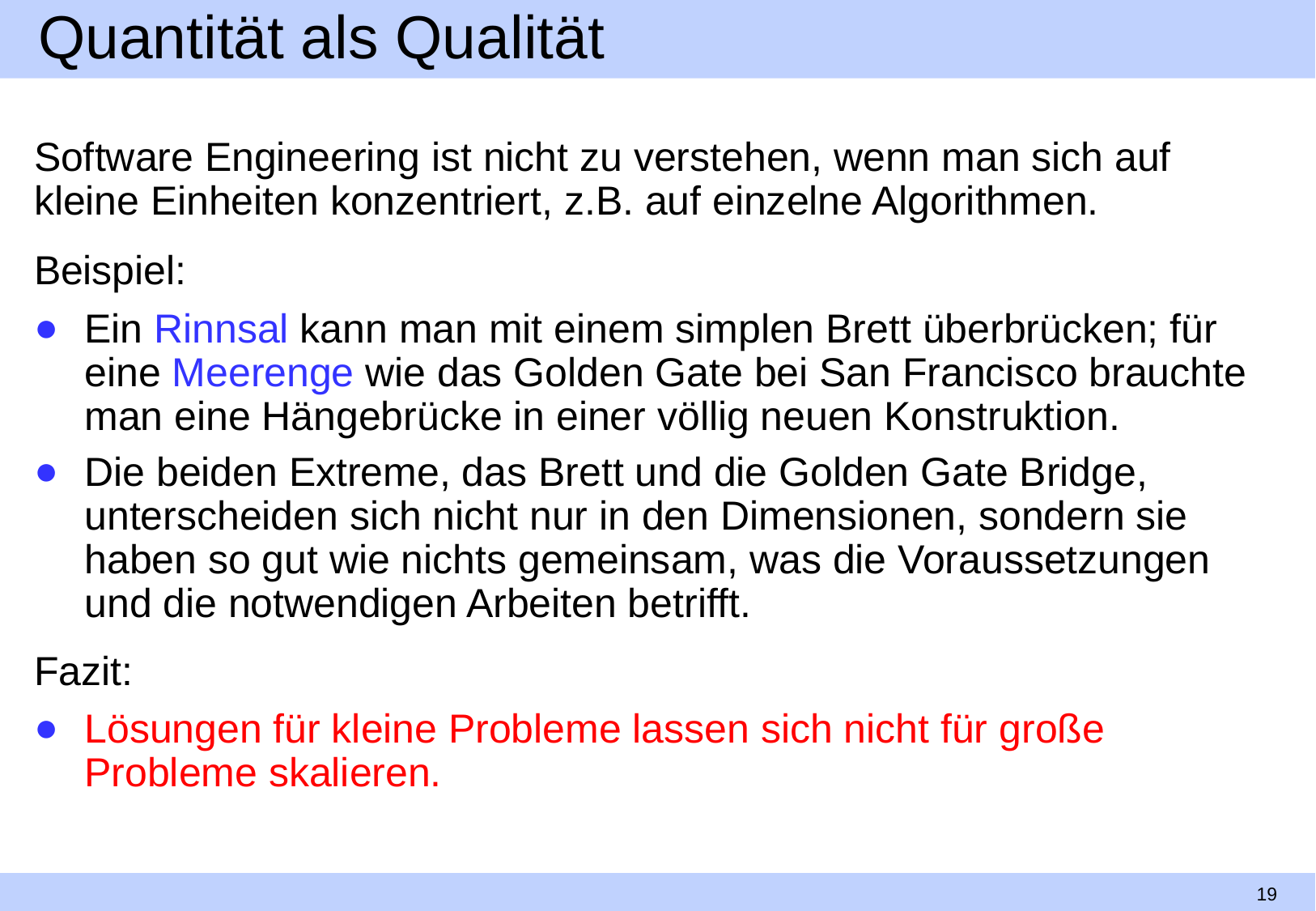

# Quantität als Qualität
Software Engineering ist nicht zu verstehen, wenn man sich auf kleine Einheiten konzentriert, z.B. auf einzelne Algorithmen.
Beispiel:
Ein Rinnsal kann man mit einem simplen Brett überbrücken; für eine Meerenge wie das Golden Gate bei San Francisco brauchte man eine Hängebrücke in einer völlig neuen Konstruktion.
Die beiden Extreme, das Brett und die Golden Gate Bridge, unterscheiden sich nicht nur in den Dimensionen, sondern sie haben so gut wie nichts gemeinsam, was die Voraussetzungen und die notwendigen Arbeiten betrifft.
Fazit:
Lösungen für kleine Probleme lassen sich nicht für große Probleme skalieren.
19